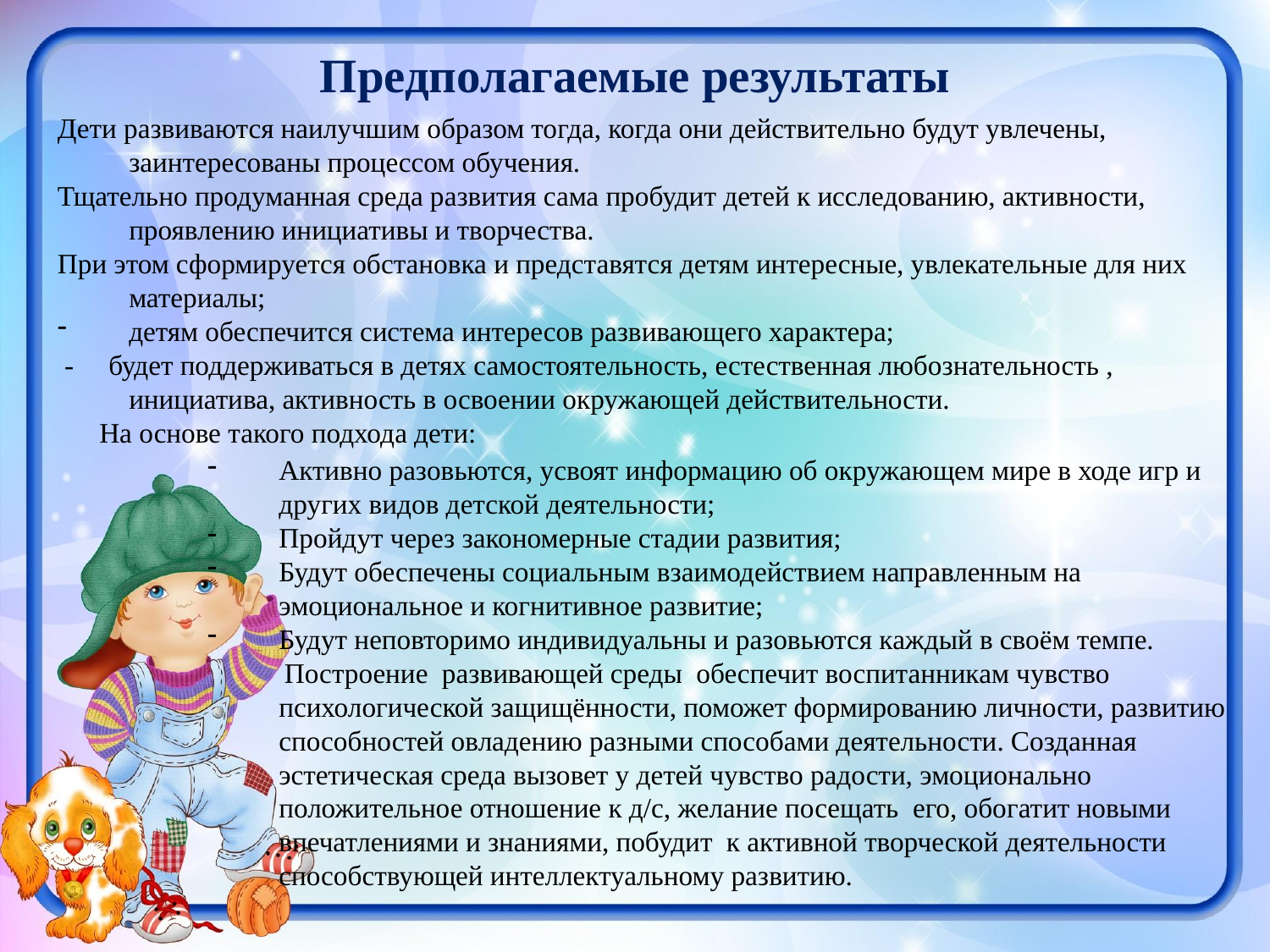

# Предполагаемые результаты
Дети развиваются наилучшим образом тогда, когда они действительно будут увлечены, заинтересованы процессом обучения.
Тщательно продуманная среда развития сама пробудит детей к исследованию, активности, проявлению инициативы и творчества.
При этом сформируется обстановка и представятся детям интересные, увлекательные для них материалы;
детям обеспечится система интересов развивающего характера;
 -     будет поддерживаться в детях самостоятельность, естественная любознательность , инициатива, активность в освоении окружающей действительности.
      На основе такого подхода дети:
Активно разовьются, усвоят информацию об окружающем мире в ходе игр и других видов детской деятельности;
Пройдут через закономерные стадии развития;
Будут обеспечены социальным взаимодействием направленным на эмоциональное и когнитивное развитие;
Будут неповторимо индивидуальны и разовьются каждый в своём темпе.
           Построение  развивающей среды  обеспечит воспитанникам чувство психологической защищённости, поможет формированию личности, развитию способностей овладению разными способами деятельности. Созданная эстетическая среда вызовет у детей чувство радости, эмоционально положительное отношение к д/с, желание посещать  его, обогатит новыми  впечатлениями и знаниями, побудит  к активной творческой деятельности способствующей интеллектуальному развитию.